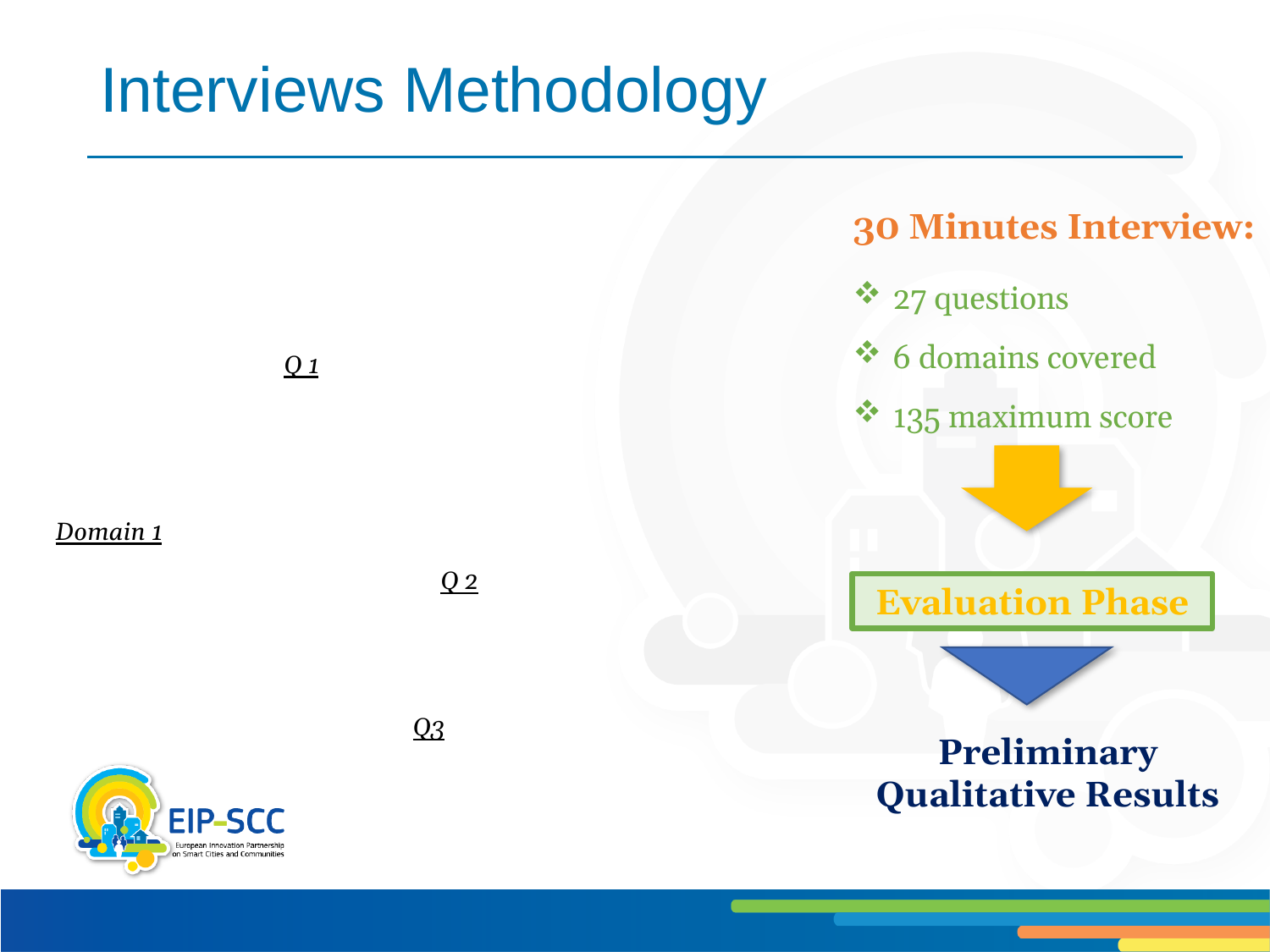

# Interviews Methodology
30 Minutes Interview:
27 questions
6 domains covered
135 maximum score

Q 1

Domain 1
Q 2
Evaluation Phase

Q3
Preliminary Qualitative Results